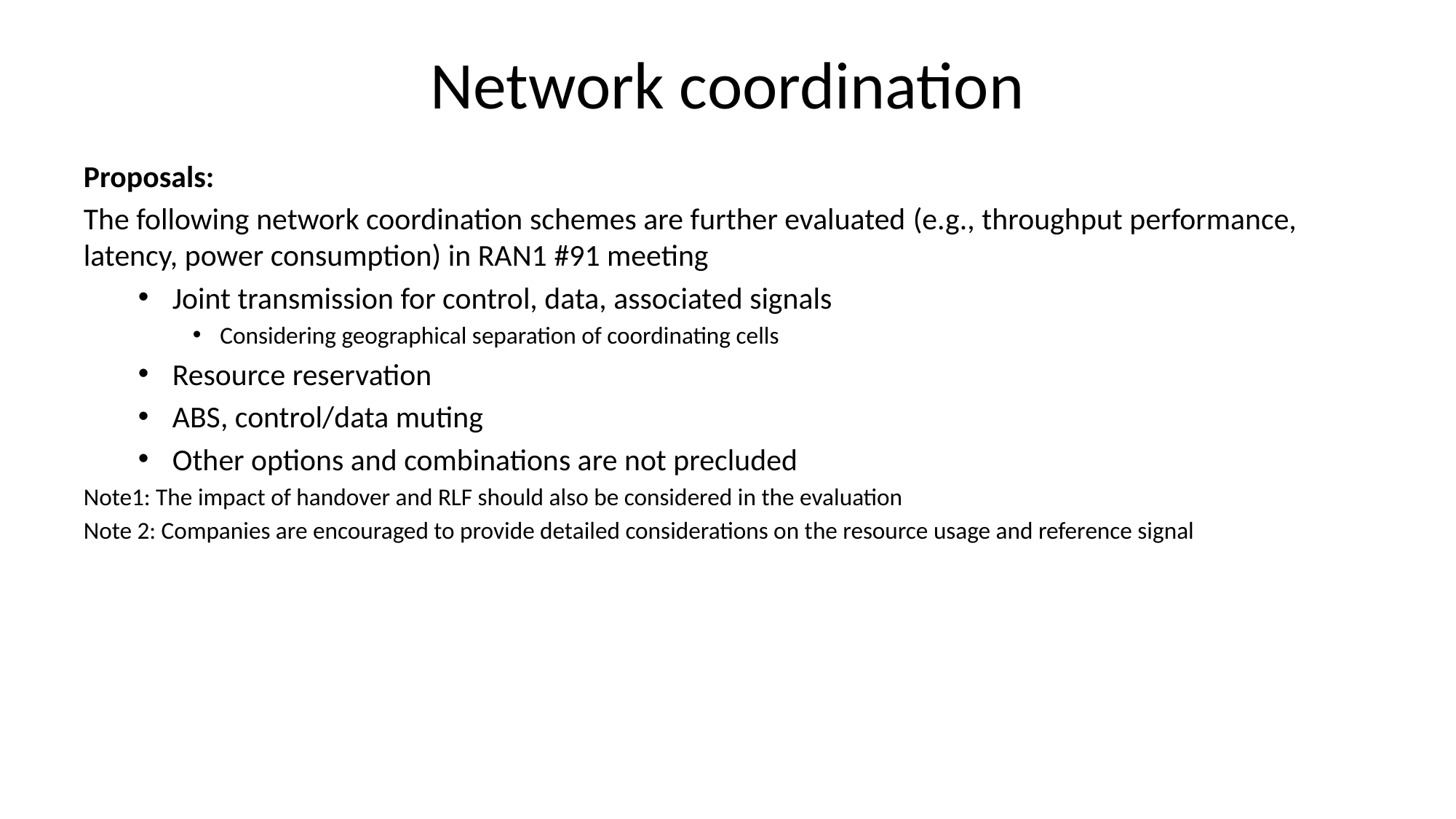

# Network coordination
Proposals:
The following network coordination schemes are further evaluated (e.g., throughput performance, latency, power consumption) in RAN1 #91 meeting
Joint transmission for control, data, associated signals
Considering geographical separation of coordinating cells
Resource reservation
ABS, control/data muting
Other options and combinations are not precluded
Note1: The impact of handover and RLF should also be considered in the evaluation
Note 2: Companies are encouraged to provide detailed considerations on the resource usage and reference signal